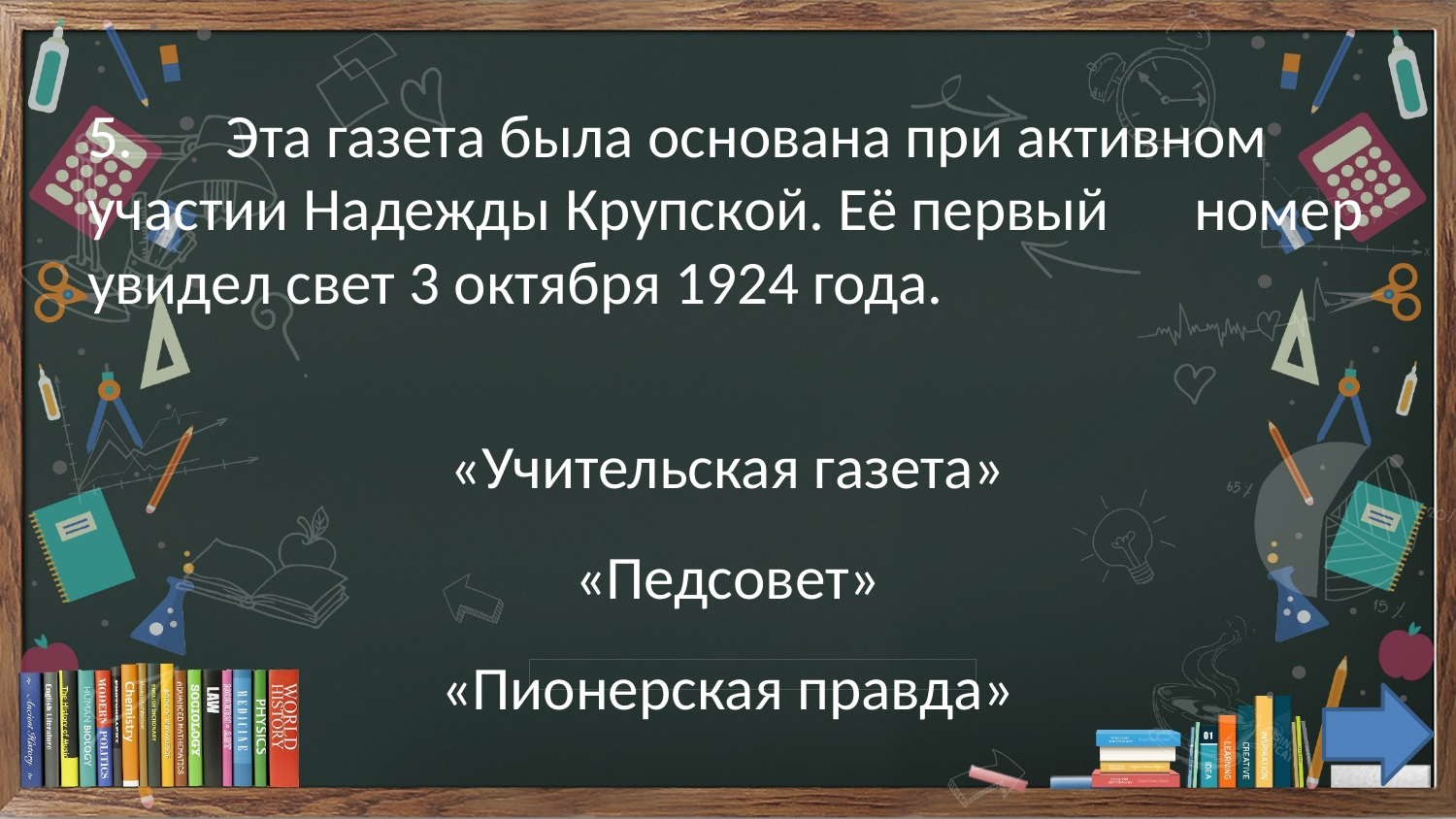

5.	Эта газета была основана при активном 	участии Надежды Крупской. Её первый 	номер увидел свет 3 октября 1924 года.

«Учительская газета»
«Педсовет»
«Пионерская правда»